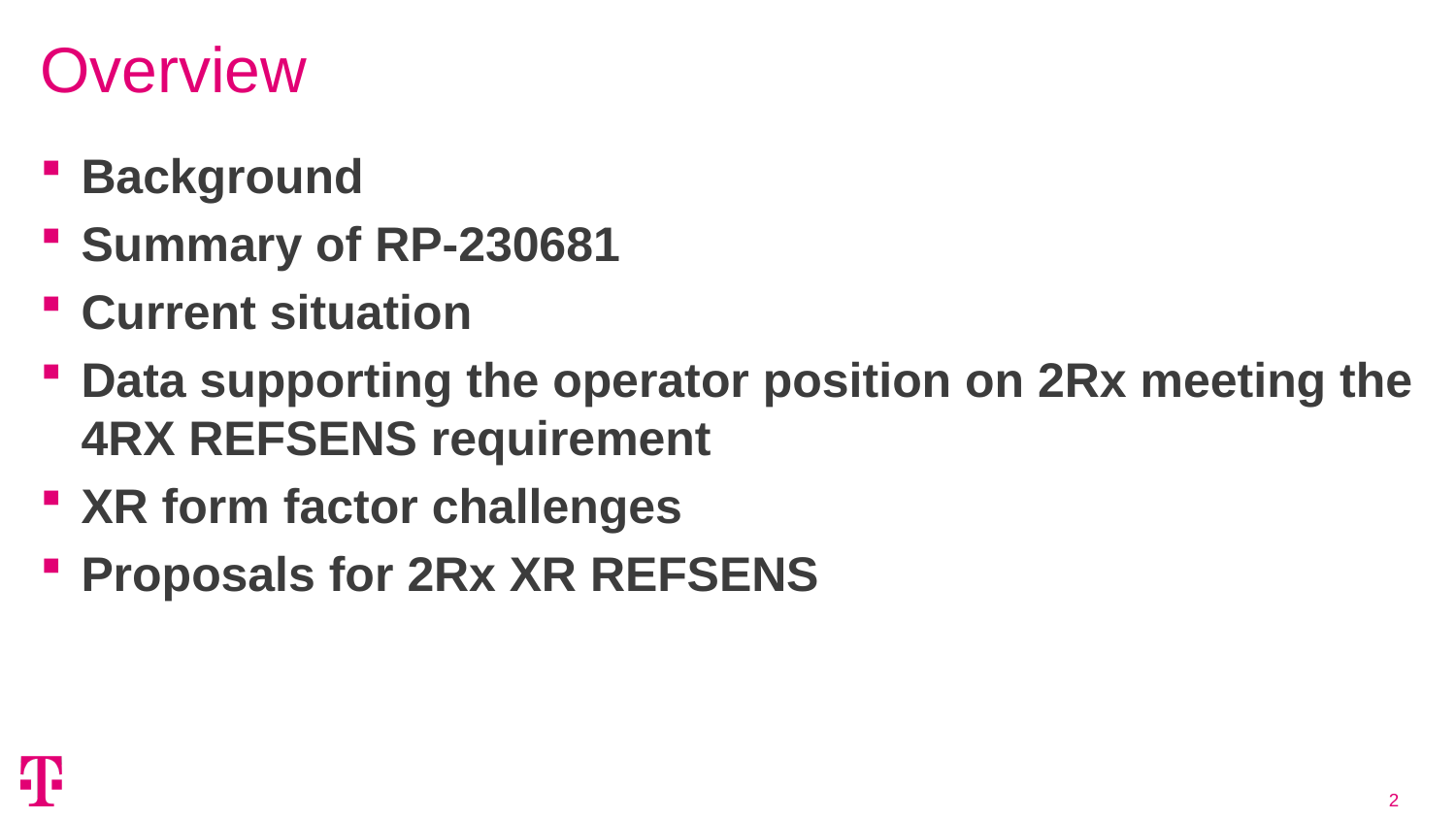

# Overview
Background
Summary of RP-230681
Current situation
Data supporting the operator position on 2Rx meeting the 4RX REFSENS requirement
XR form factor challenges
Proposals for 2Rx XR REFSENS